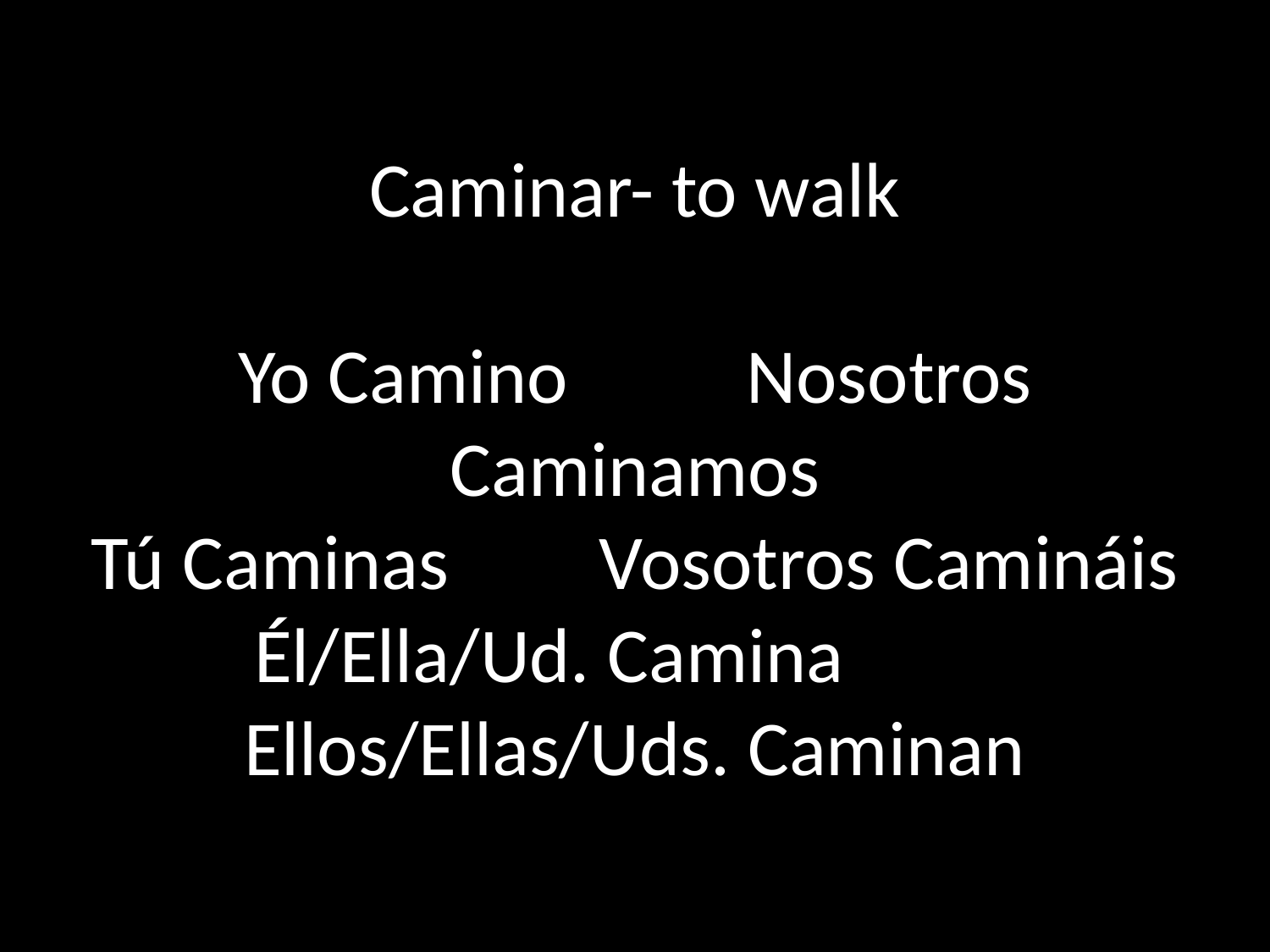

# Caminar- to walk Yo Camino		Nosotros Caminamos Tú Caminas		Vosotros Camináis Él/Ella/Ud. Camina Ellos/Ellas/Uds. Caminan